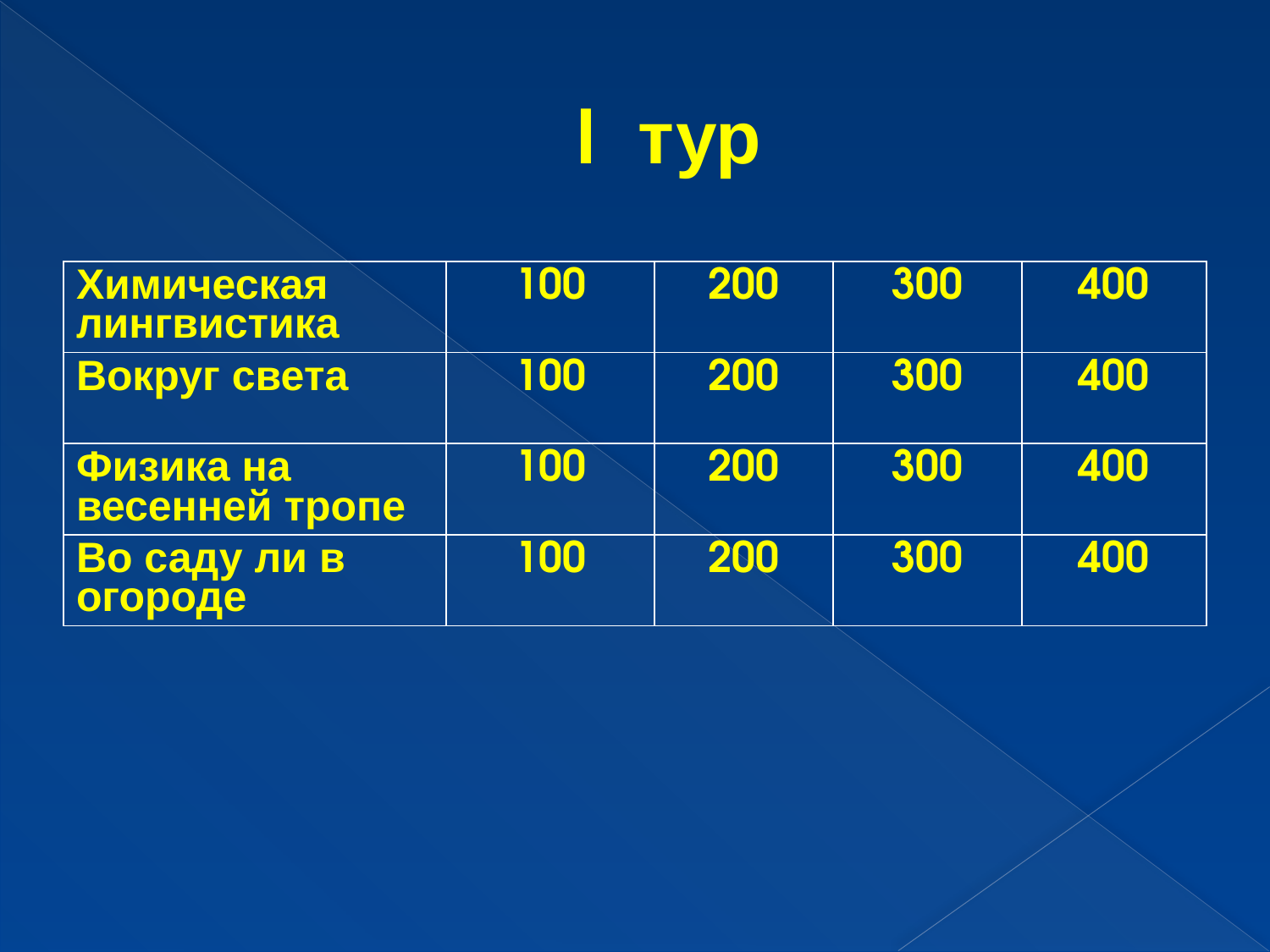

# I  тур
| Химическая лингвистика | 100 | 200 | 300 | 400 |
| --- | --- | --- | --- | --- |
| Вокруг света | 100 | 200 | 300 | 400 |
| Физика на весенней тропе | 100 | 200 | 300 | 400 |
| Во саду ли в огороде | 100 | 200 | 300 | 400 |